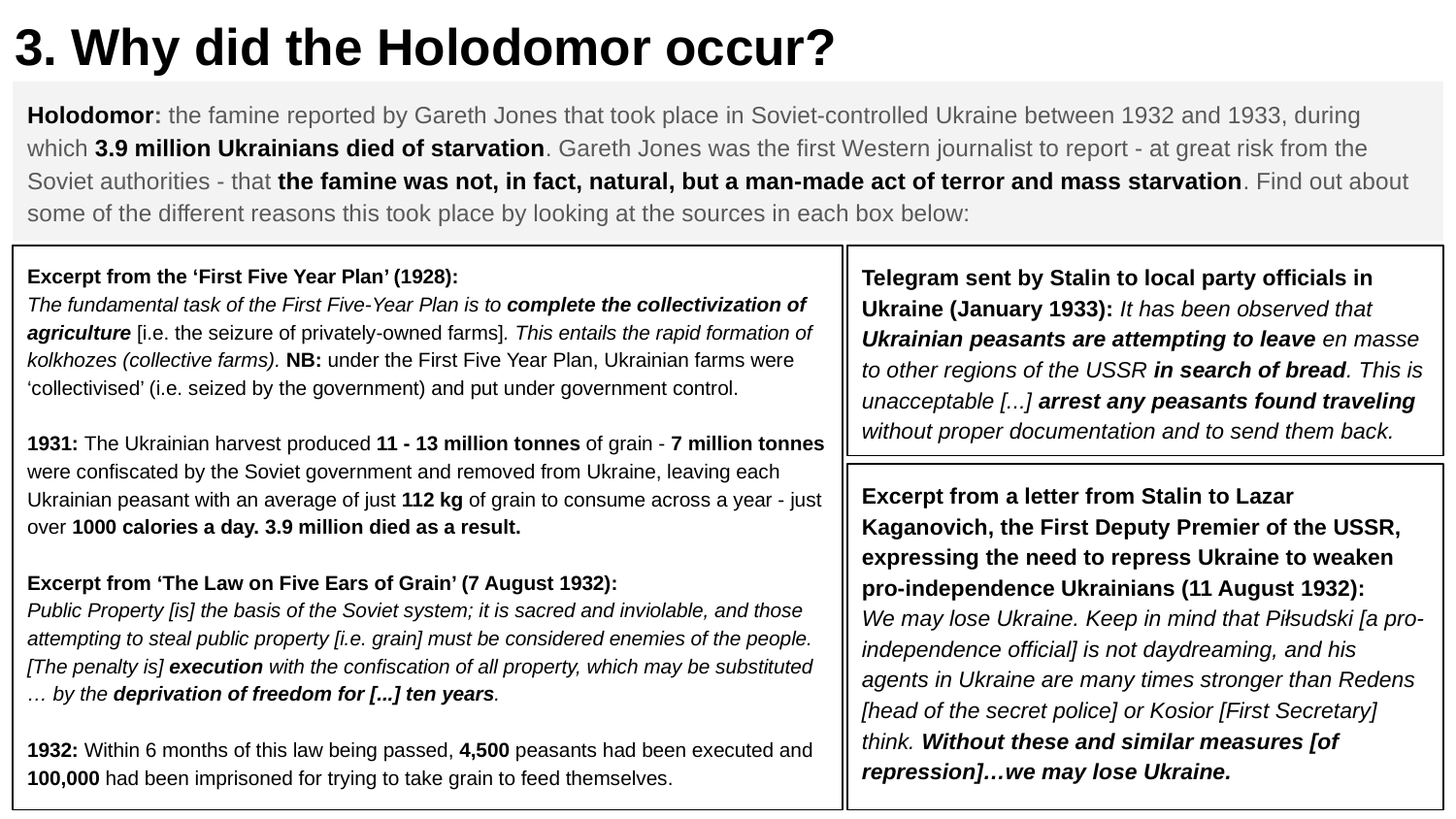

# 3. Why did the Holodomor occur?
Holodomor: the famine reported by Gareth Jones that took place in Soviet-controlled Ukraine between 1932 and 1933, during which 3.9 million Ukrainians died of starvation. Gareth Jones was the first Western journalist to report - at great risk from the Soviet authorities - that the famine was not, in fact, natural, but a man-made act of terror and mass starvation. Find out about some of the different reasons this took place by looking at the sources in each box below:
Excerpt from the ‘First Five Year Plan’ (1928):
The fundamental task of the First Five-Year Plan is to complete the collectivization of agriculture [i.e. the seizure of privately-owned farms]. This entails the rapid formation of kolkhozes (collective farms). NB: under the First Five Year Plan, Ukrainian farms were ‘collectivised’ (i.e. seized by the government) and put under government control.

1931: The Ukrainian harvest produced 11 - 13 million tonnes of grain - 7 million tonnes were confiscated by the Soviet government and removed from Ukraine, leaving each Ukrainian peasant with an average of just 112 kg of grain to consume across a year - just over 1000 calories a day. 3.9 million died as a result.

Excerpt from ‘The Law on Five Ears of Grain’ (7 August 1932):
Public Property [is] the basis of the Soviet system; it is sacred and inviolable, and those attempting to steal public property [i.e. grain] must be considered enemies of the people. [The penalty is] execution with the confiscation of all property, which may be substituted … by the deprivation of freedom for [...] ten years.

1932: Within 6 months of this law being passed, 4,500 peasants had been executed and 100,000 had been imprisoned for trying to take grain to feed themselves.
Telegram sent by Stalin to local party officials in Ukraine (January 1933): It has been observed that Ukrainian peasants are attempting to leave en masse to other regions of the USSR in search of bread. This is unacceptable [...] arrest any peasants found traveling without proper documentation and to send them back.
Excerpt from a letter from Stalin to Lazar Kaganovich, the First Deputy Premier of the USSR, expressing the need to repress Ukraine to weaken pro-independence Ukrainians (11 August 1932):
We may lose Ukraine. Keep in mind that Piłsudski [a pro-independence official] is not daydreaming, and his agents in Ukraine are many times stronger than Redens [head of the secret police] or Kosior [First Secretary] think. Without these and similar measures [of repression]…we may lose Ukraine.